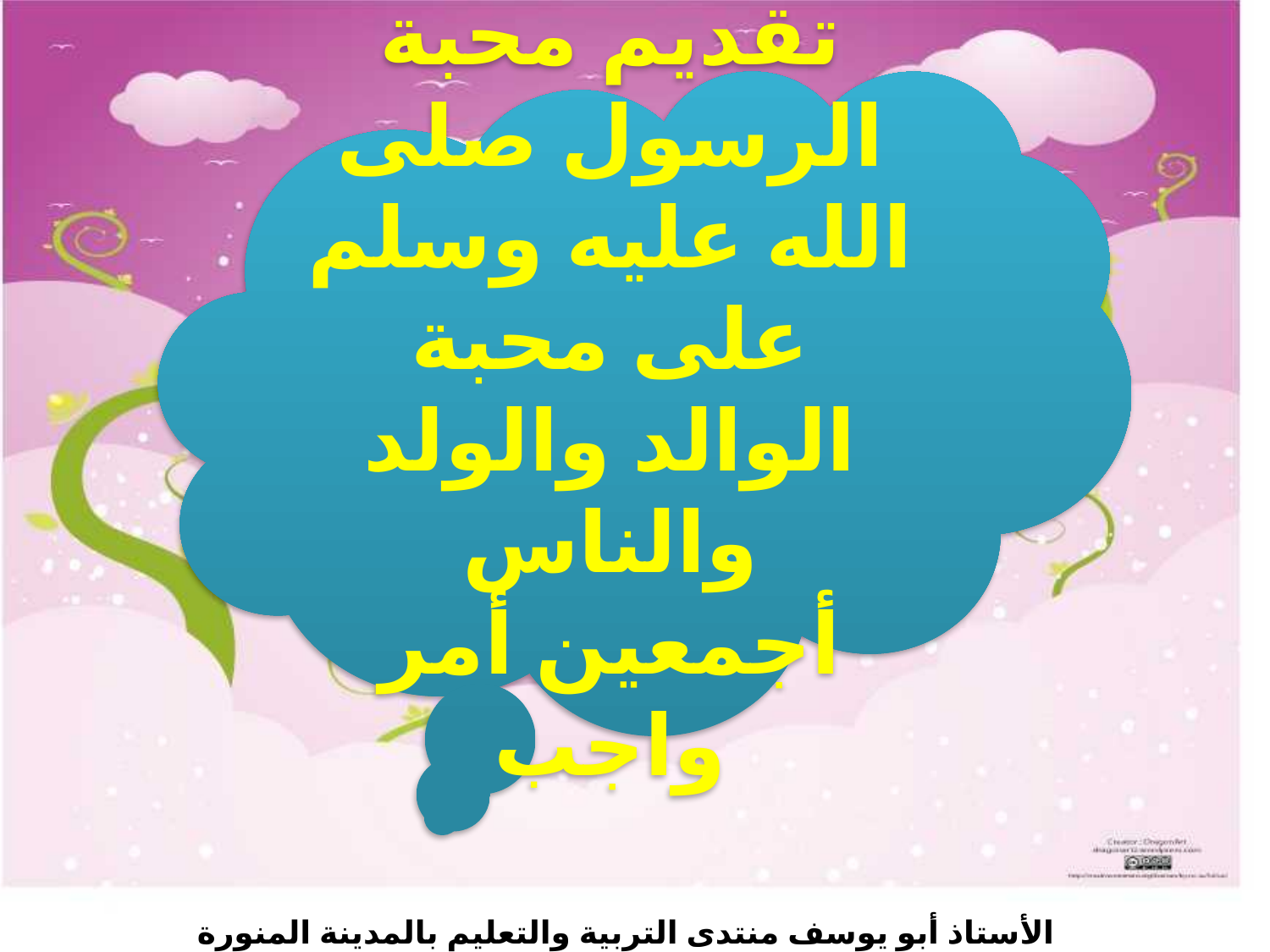

تقديم محبة الرسول صلى الله عليه وسلم على محبة الوالد والولد والناس أجمعين أمر واجب
الأستاذ أبو يوسف منتدى التربية والتعليم بالمدينة المنورة